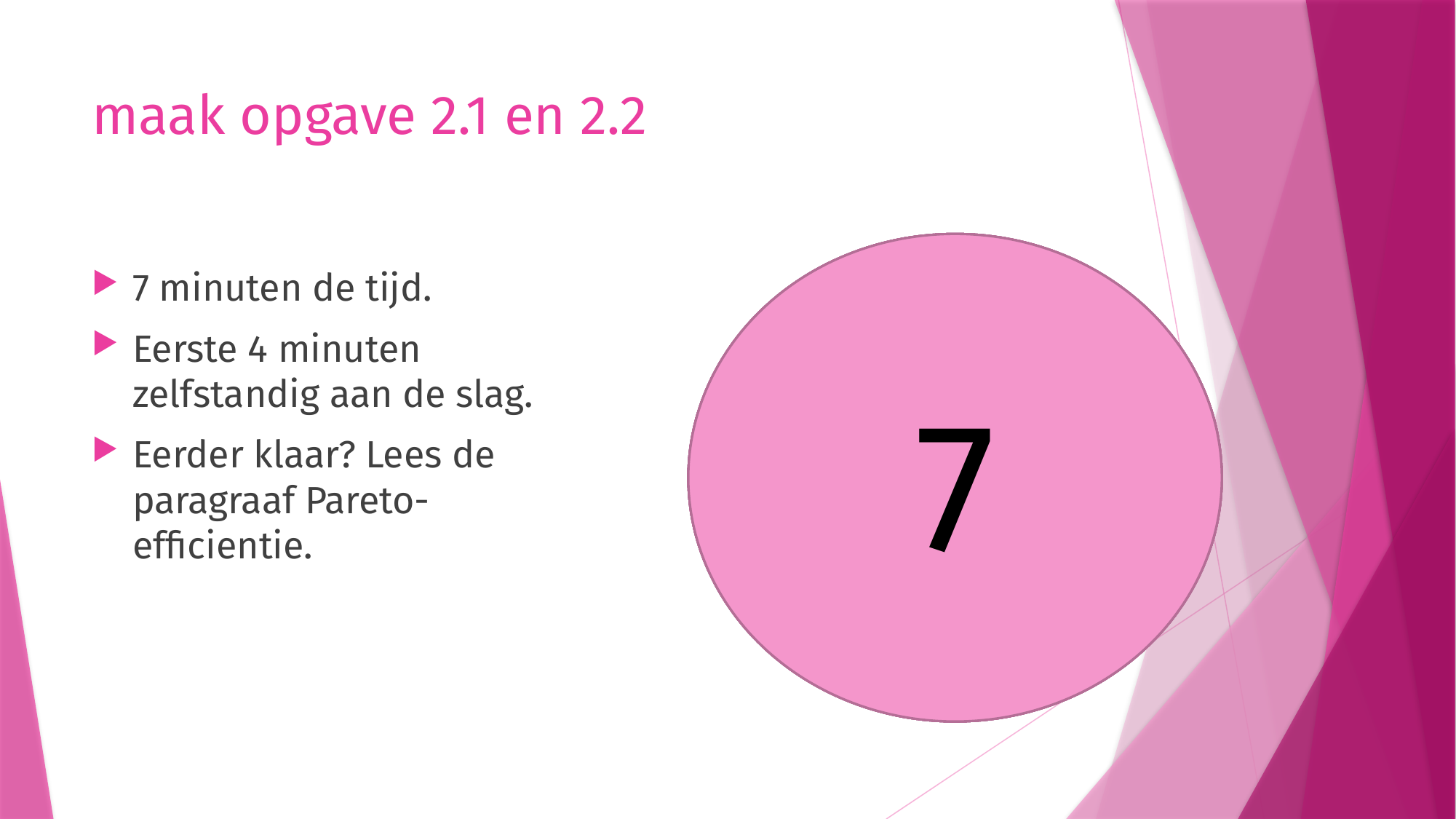

# maak opgave 2.1 en 2.2
5
6
7
4
3
1
2
7 minuten de tijd.
Eerste 4 minuten zelfstandig aan de slag.
Eerder klaar? Lees de paragraaf Pareto-efficientie.